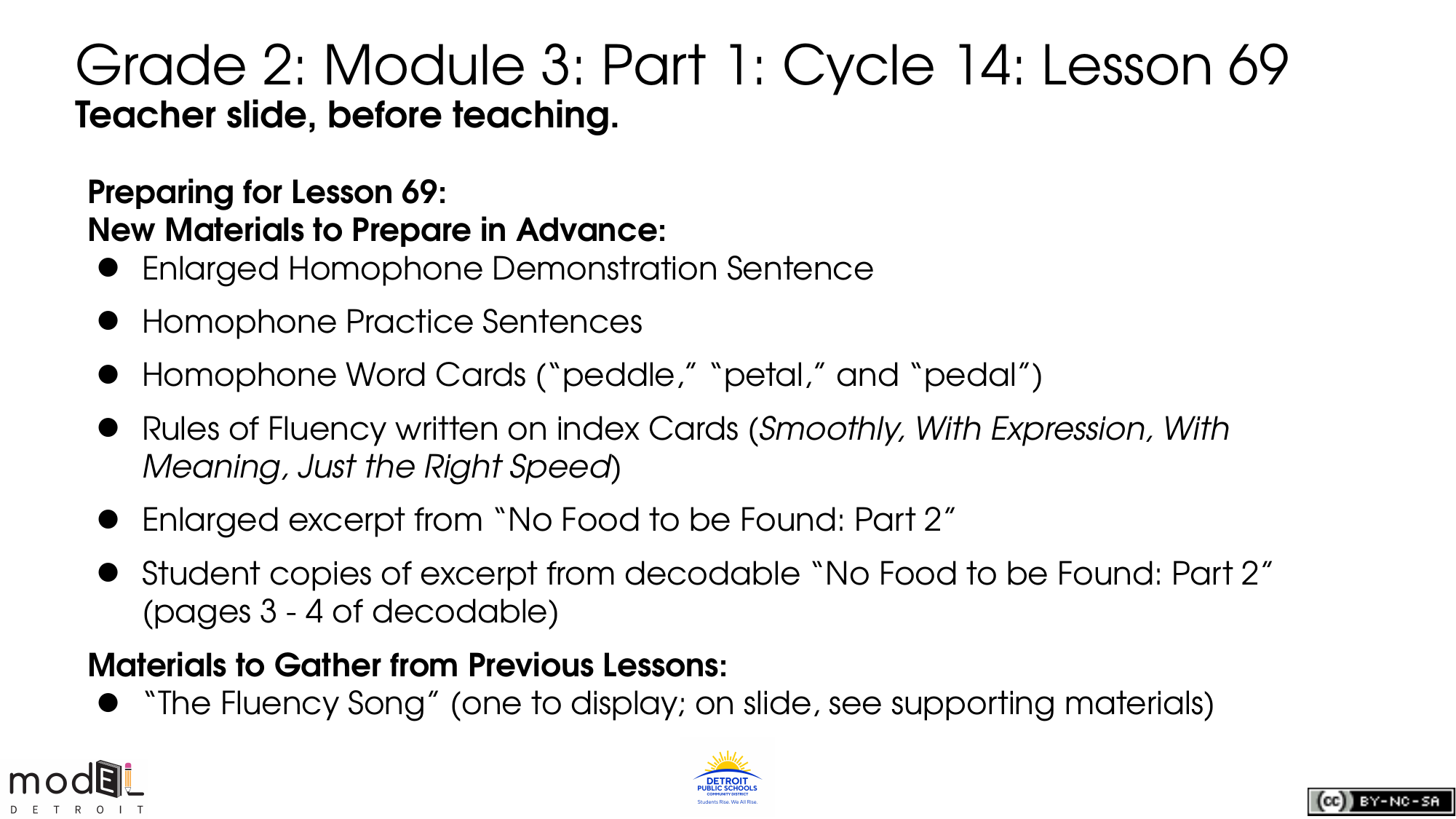

# Grade 2: Module 3: Part 1: Cycle 14: Lesson 69
Teacher slide, before teaching.
Preparing for Lesson 69:
New Materials to Prepare in Advance:
Enlarged Homophone Demonstration Sentence
Homophone Practice Sentences
Homophone Word Cards (“peddle,” “petal,” and “pedal”)
Rules of Fluency written on index Cards (Smoothly, With Expression, With Meaning, Just the Right Speed)
Enlarged excerpt from “No Food to be Found: Part 2”
Student copies of excerpt from decodable “No Food to be Found: Part 2” (pages 3 - 4 of decodable)
Materials to Gather from Previous Lessons:
“The Fluency Song” (one to display; on slide, see supporting materials)